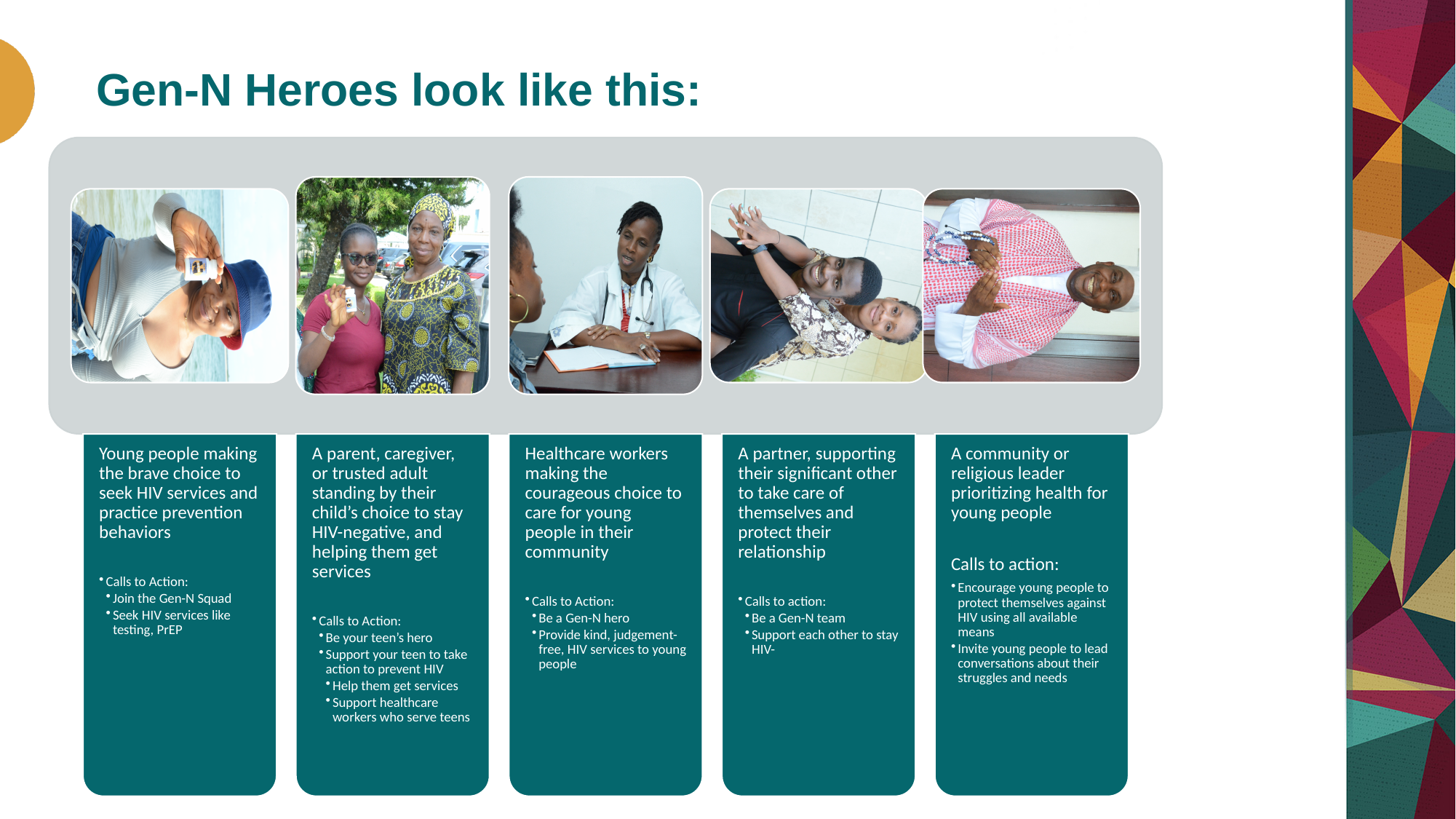

# Gen-N Heroes look like this:
Young people making the brave choice to seek HIV services and practice prevention behaviors

Calls to Action:
Join the Gen-N Squad
Seek HIV services like testing, PrEP
A parent, caregiver, or trusted adult standing by their child’s choice to stay HIV-negative, and helping them get services

Calls to Action:
Be your teen’s hero
Support your teen to take action to prevent HIV
Help them get services
Support healthcare workers who serve teens
Healthcare workers making the courageous choice to care for young people in their community

Calls to Action:
Be a Gen-N hero
Provide kind, judgement-free, HIV services to young people
A partner, supporting their significant other to take care of themselves and protect their relationship

Calls to action:
Be a Gen-N team
Support each other to stay HIV-
A community or religious leader prioritizing health for young people

Calls to action:
Encourage young people to protect themselves against HIV using all available means
Invite young people to lead conversations about their struggles and needs